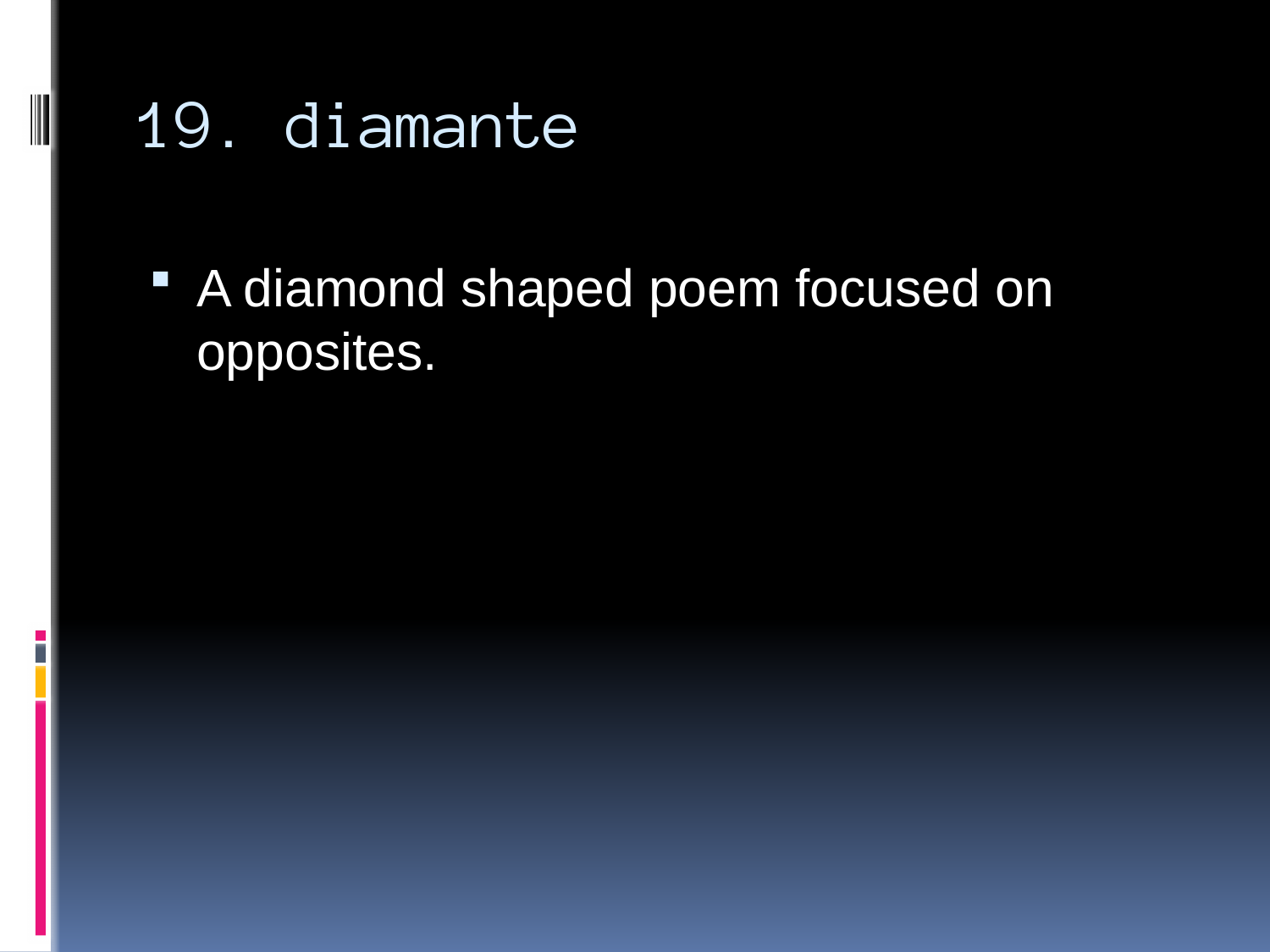

# 19. diamante
A diamond shaped poem focused on opposites.